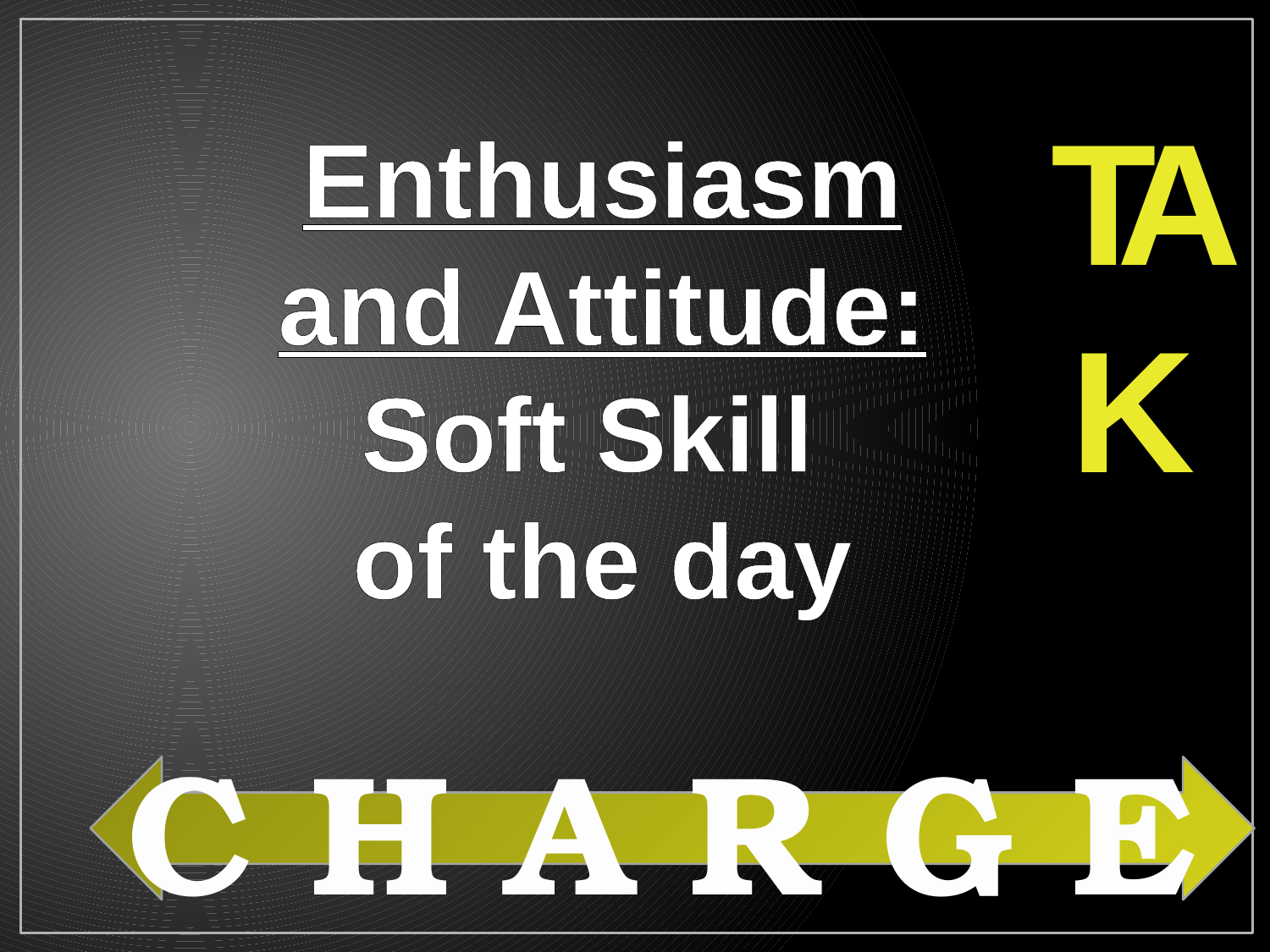

TAK
Enthusiasm and Attitude:
Soft Skill
of the day
C H A R G E